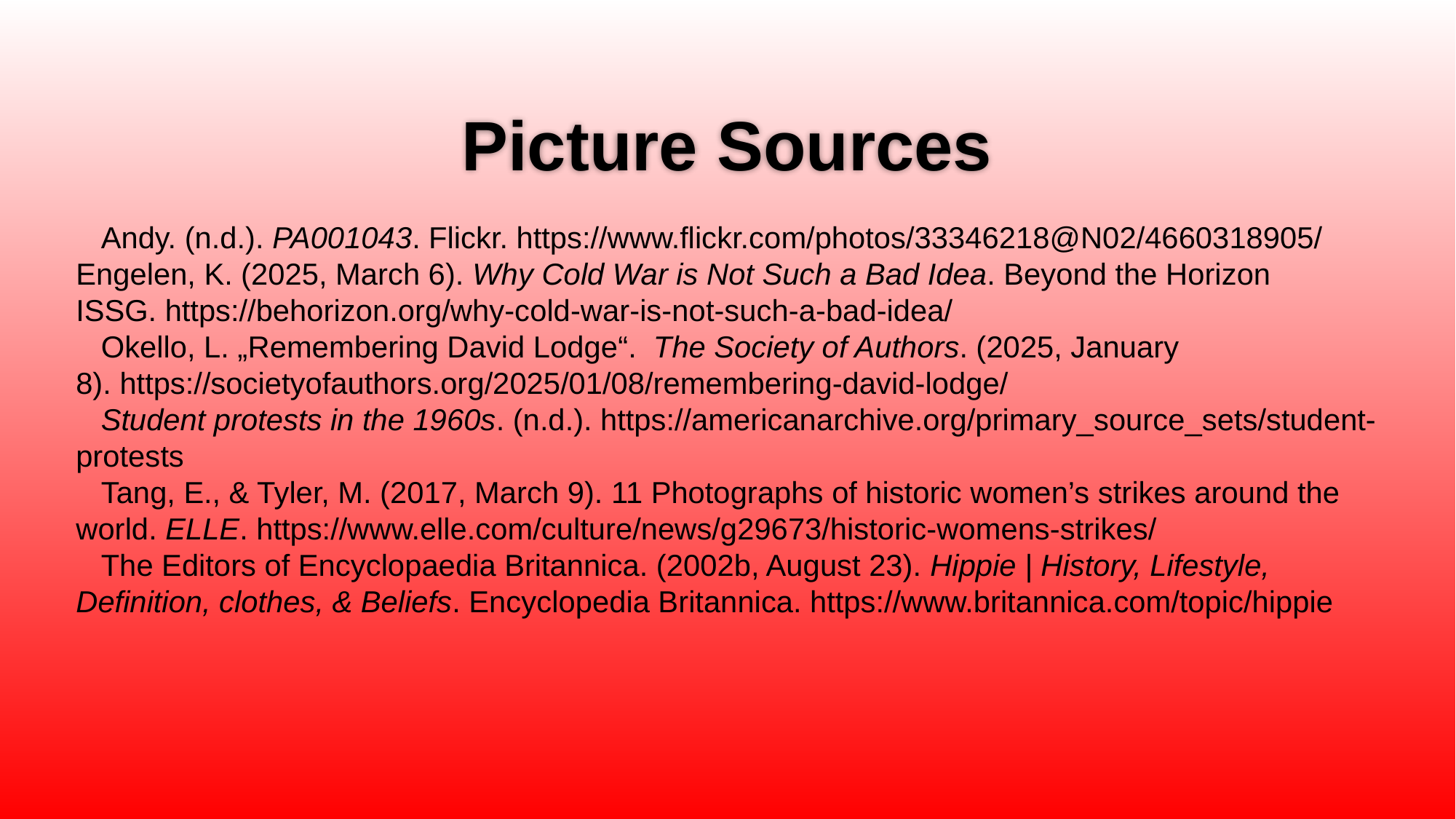

# Picture Sources
   Andy. (n.d.). PA001043. Flickr. https://www.flickr.com/photos/33346218@N02/4660318905/
Engelen, K. (2025, March 6). Why Cold War is Not Such a Bad Idea. Beyond the Horizon ISSG. https://behorizon.org/why-cold-war-is-not-such-a-bad-idea/
   Okello, L. „Remembering David Lodge“.  The Society of Authors. (2025, January 8). https://societyofauthors.org/2025/01/08/remembering-david-lodge/
   Student protests in the 1960s. (n.d.). https://americanarchive.org/primary_source_sets/student-protests
   Tang, E., & Tyler, M. (2017, March 9). 11 Photographs of historic women’s strikes around the world. ELLE. https://www.elle.com/culture/news/g29673/historic-womens-strikes/
   The Editors of Encyclopaedia Britannica. (2002b, August 23). Hippie | History, Lifestyle, Definition, clothes, & Beliefs. Encyclopedia Britannica. https://www.britannica.com/topic/hippie